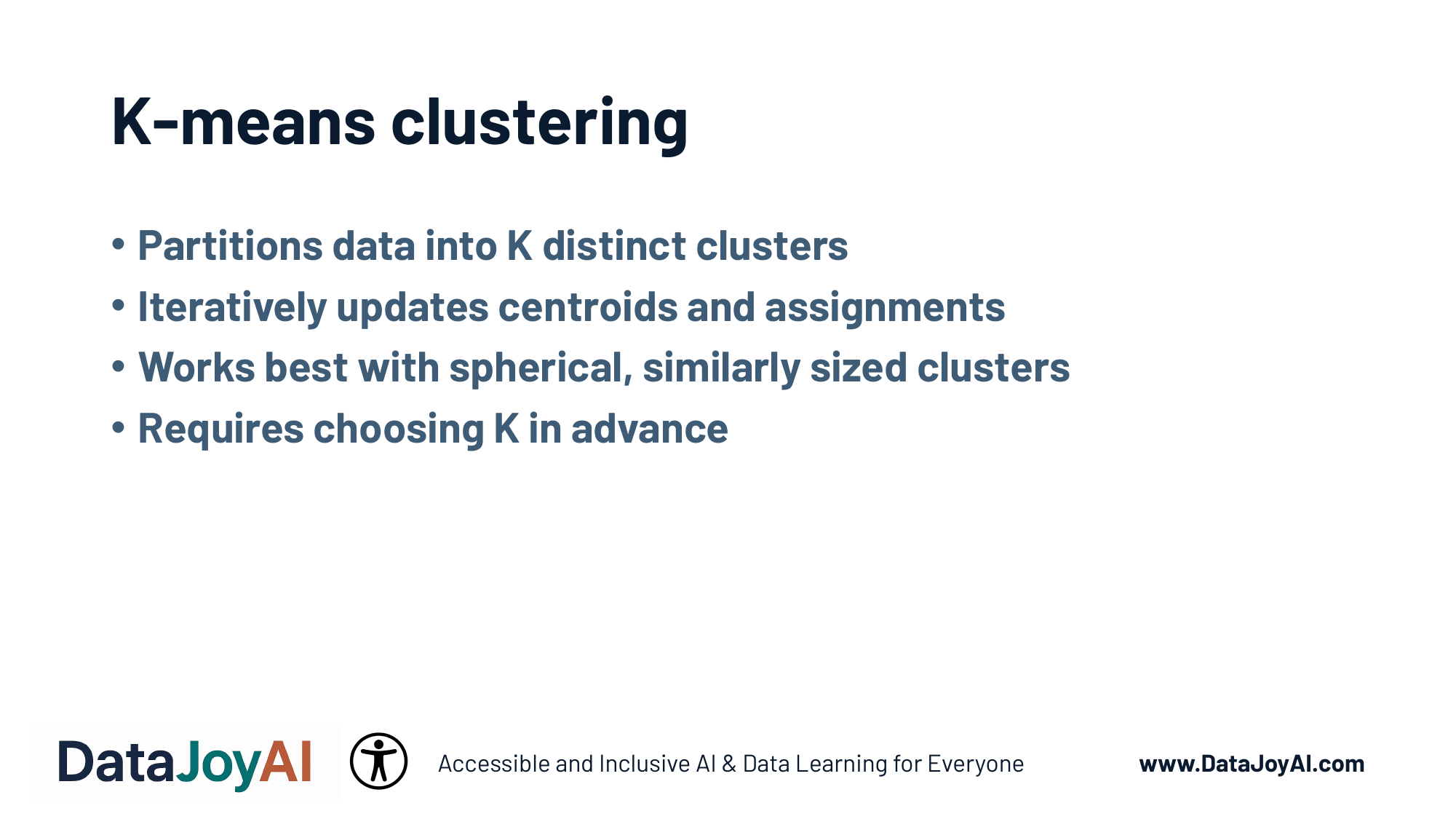

# K‑means clustering
Partitions data into K distinct clusters
Iteratively updates centroids and assignments
Works best with spherical, similarly sized clusters
Requires choosing K in advance